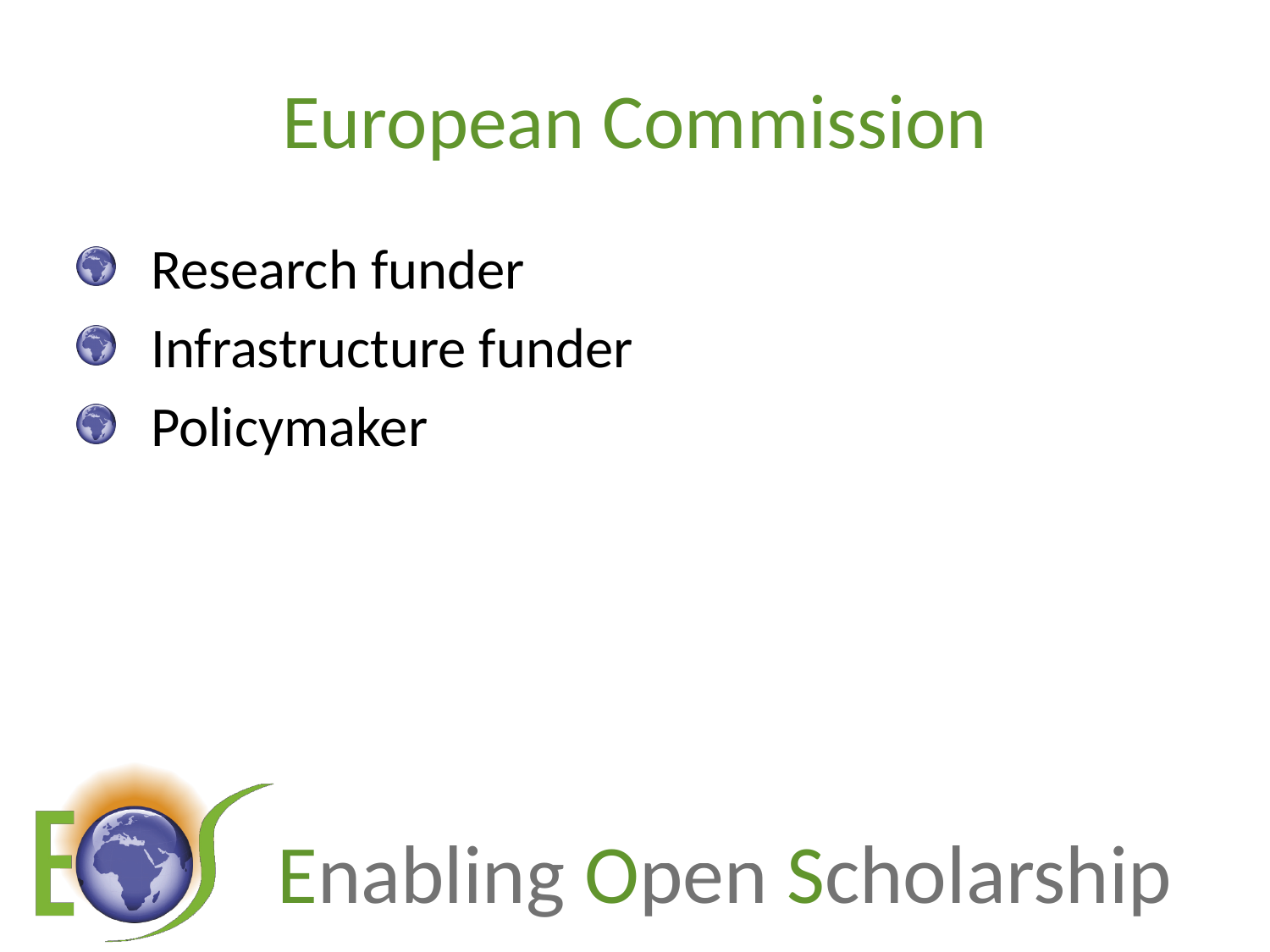

# European Commission
Research funder
Infrastructure funder
Policymaker